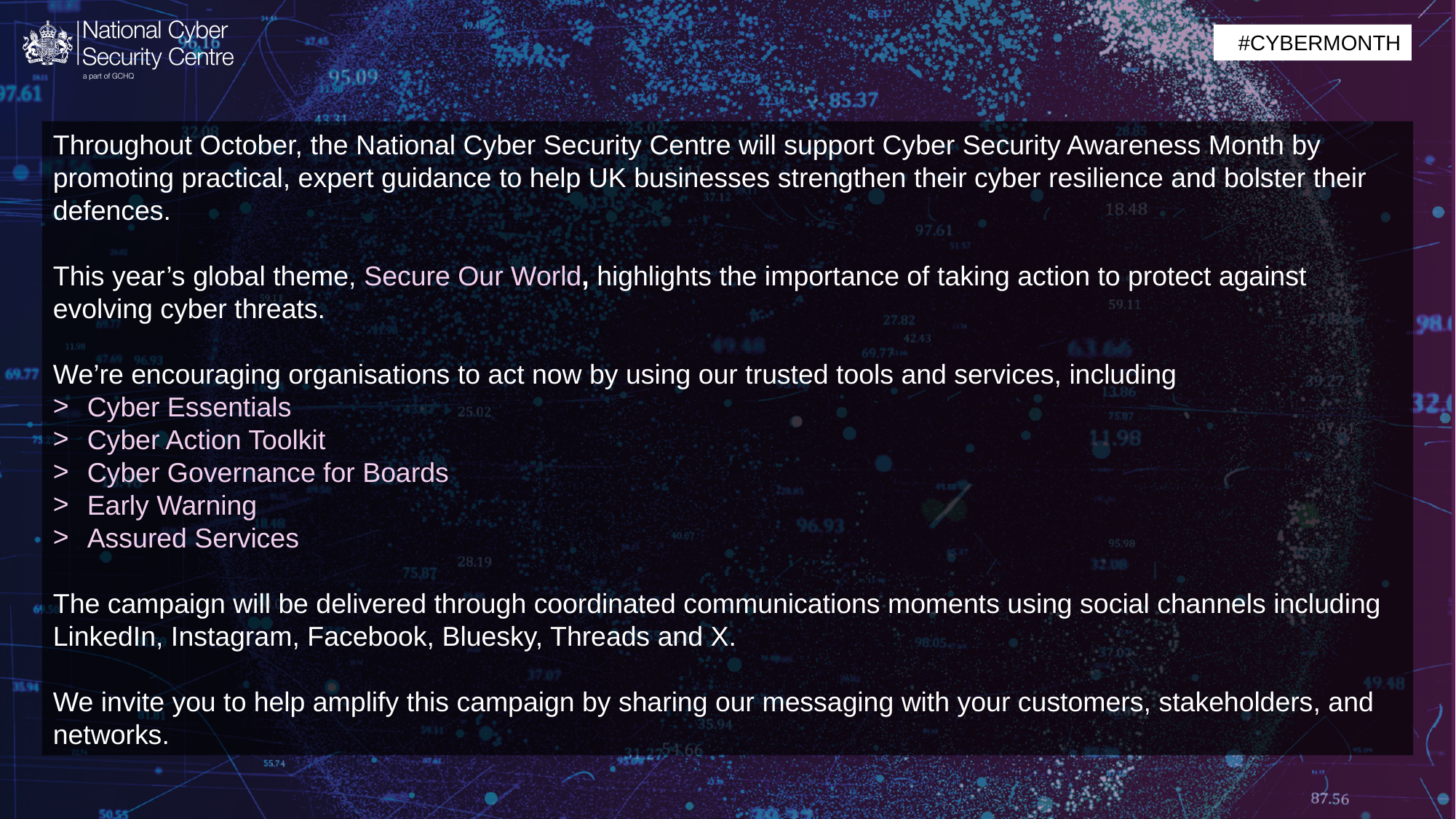

Throughout October, the National Cyber Security Centre will support Cyber Security Awareness Month by promoting practical, expert guidance to help UK businesses strengthen their cyber resilience and bolster their defences.

This year’s global theme, Secure Our World, highlights the importance of taking action to protect against evolving cyber threats.

We’re encouraging organisations to act now by using our trusted tools and services, including
Cyber Essentials
Cyber Action Toolkit
Cyber Governance for Boards
Early Warning
Assured Services

The campaign will be delivered through coordinated communications moments using social channels including LinkedIn, Instagram, Facebook, Bluesky, Threads and X.

We invite you to help amplify this campaign by sharing our messaging with your customers, stakeholders, and networks.